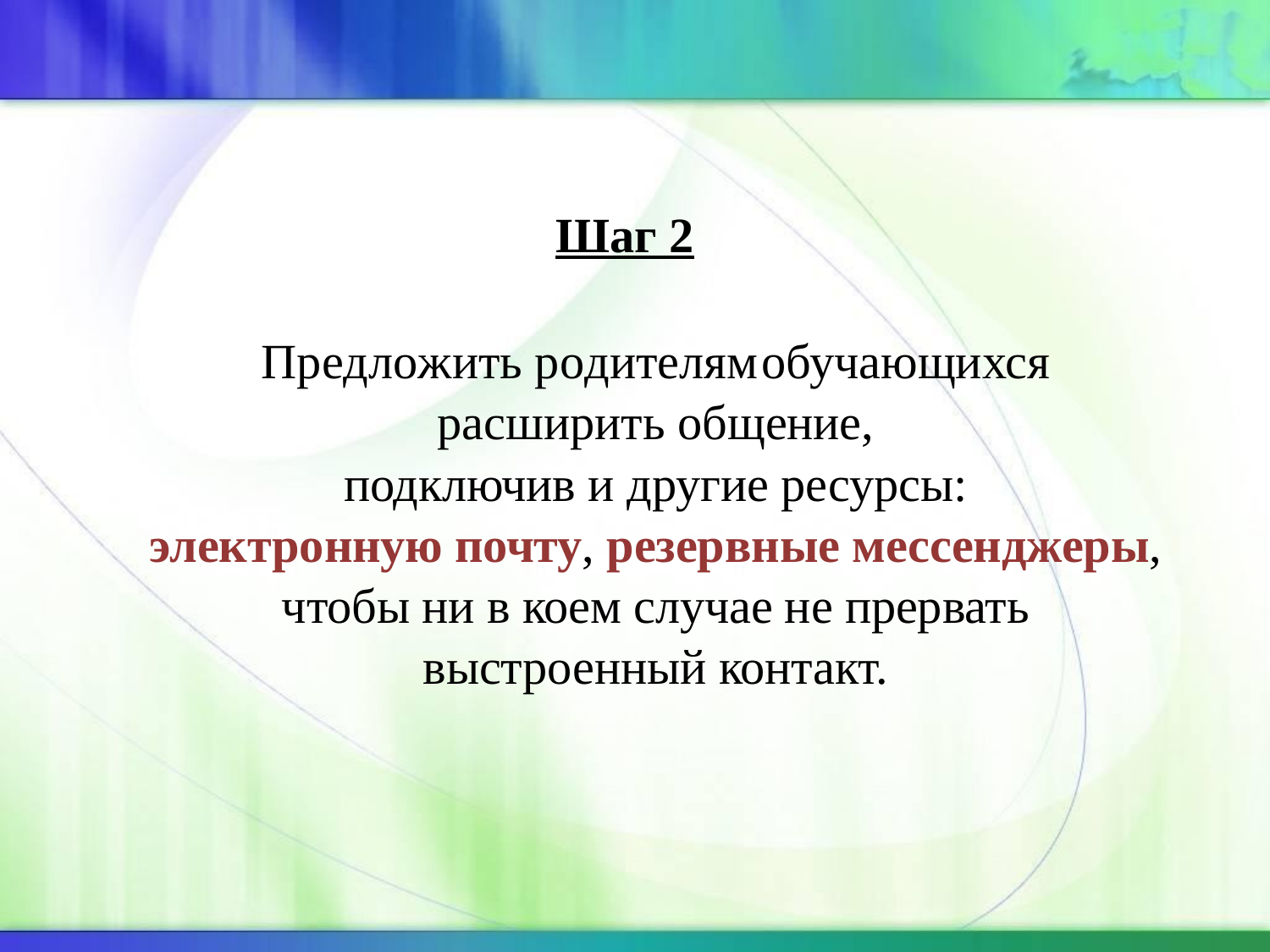

# Шаг 2
Предложить родителям	обучающихся
расширить общение,
подключив и другие ресурсы:
электронную почту, резервные мессенджеры,
чтобы ни в коем случае не прервать
выстроенный контакт.